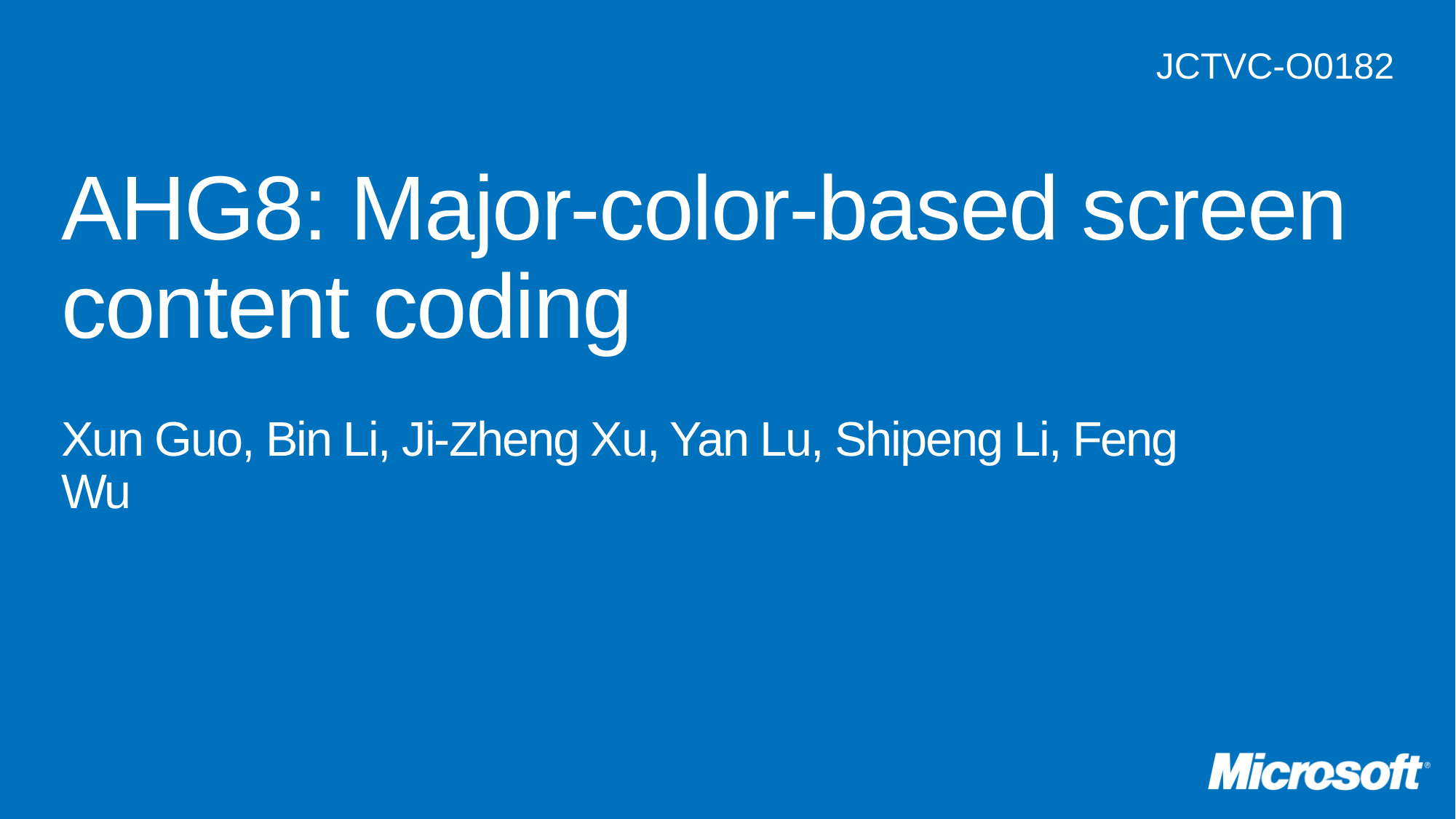

AHG8: Major-color-based screen content coding
Xun Guo, Bin Li, Ji-Zheng Xu, Yan Lu, Shipeng Li, Feng Wu